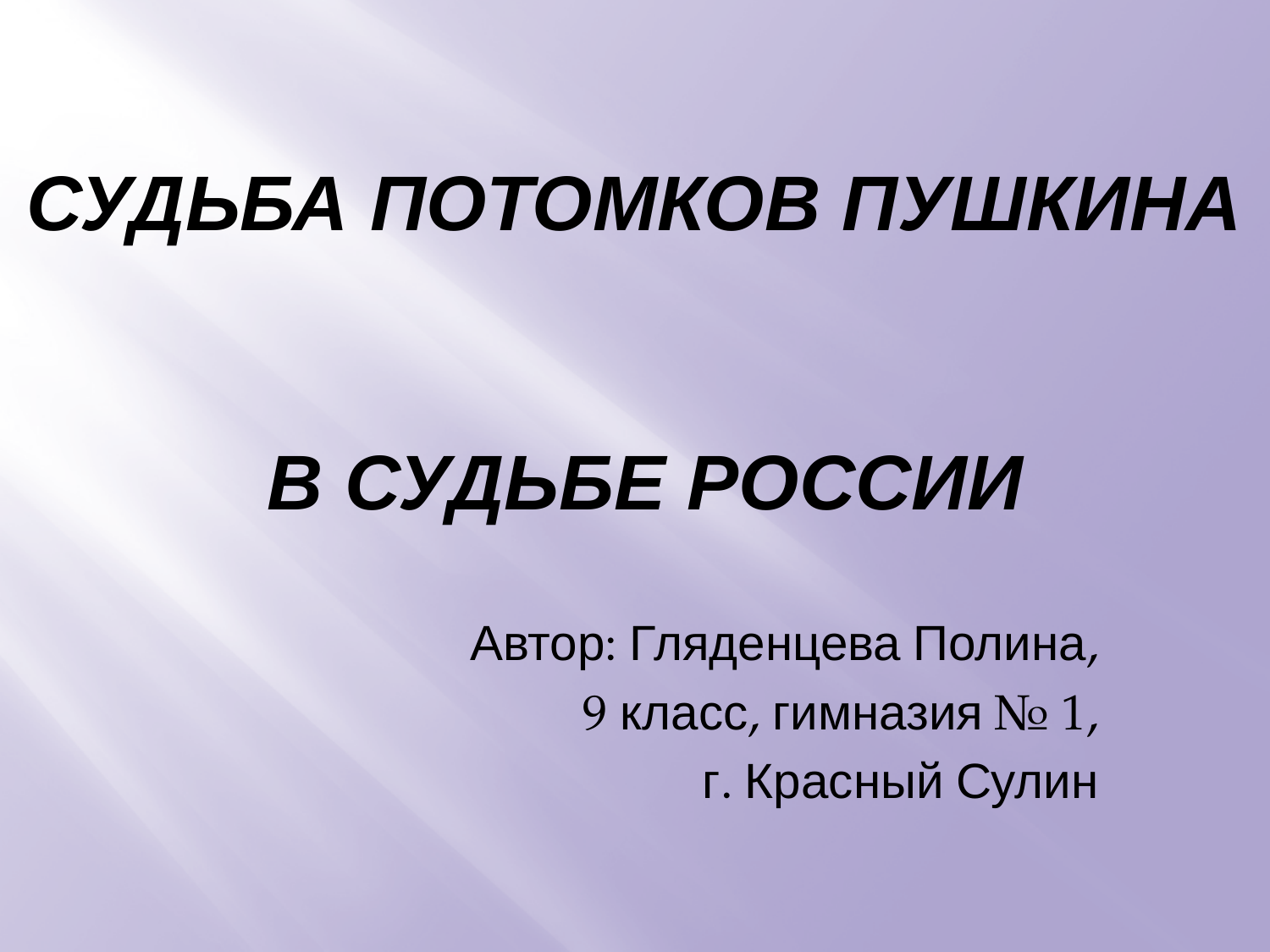

# Судьба Потомков Пушкина в судьбе россии
Автор: Гляденцева Полина,
9 класс, гимназия № 1,
г. Красный Сулин